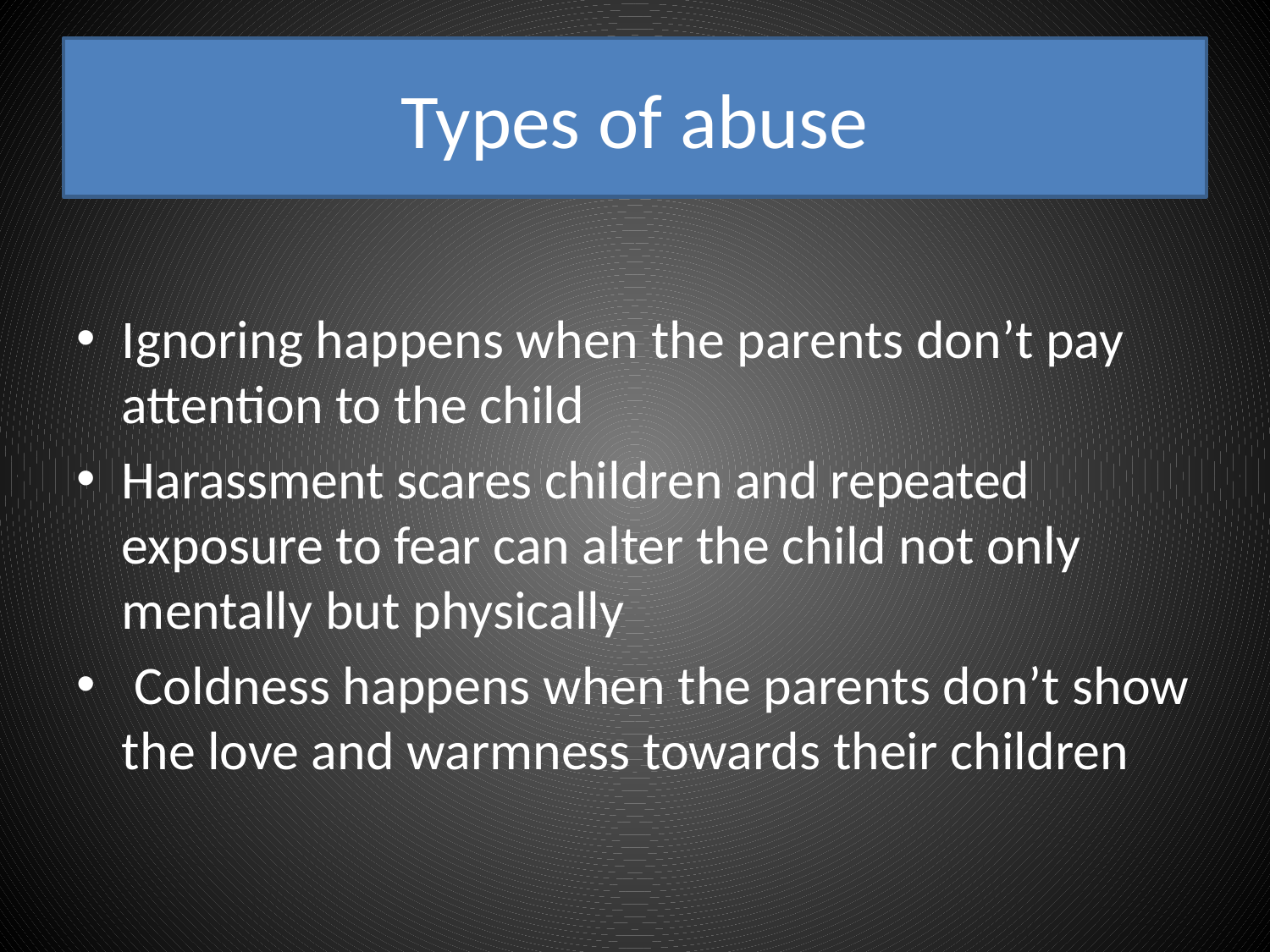

# Types of abuse

Ignoring happens when the parents don’t pay attention to the child
Harassment scares children and repeated exposure to fear can alter the child not only mentally but physically
 Coldness happens when the parents don’t show the love and warmness towards their children